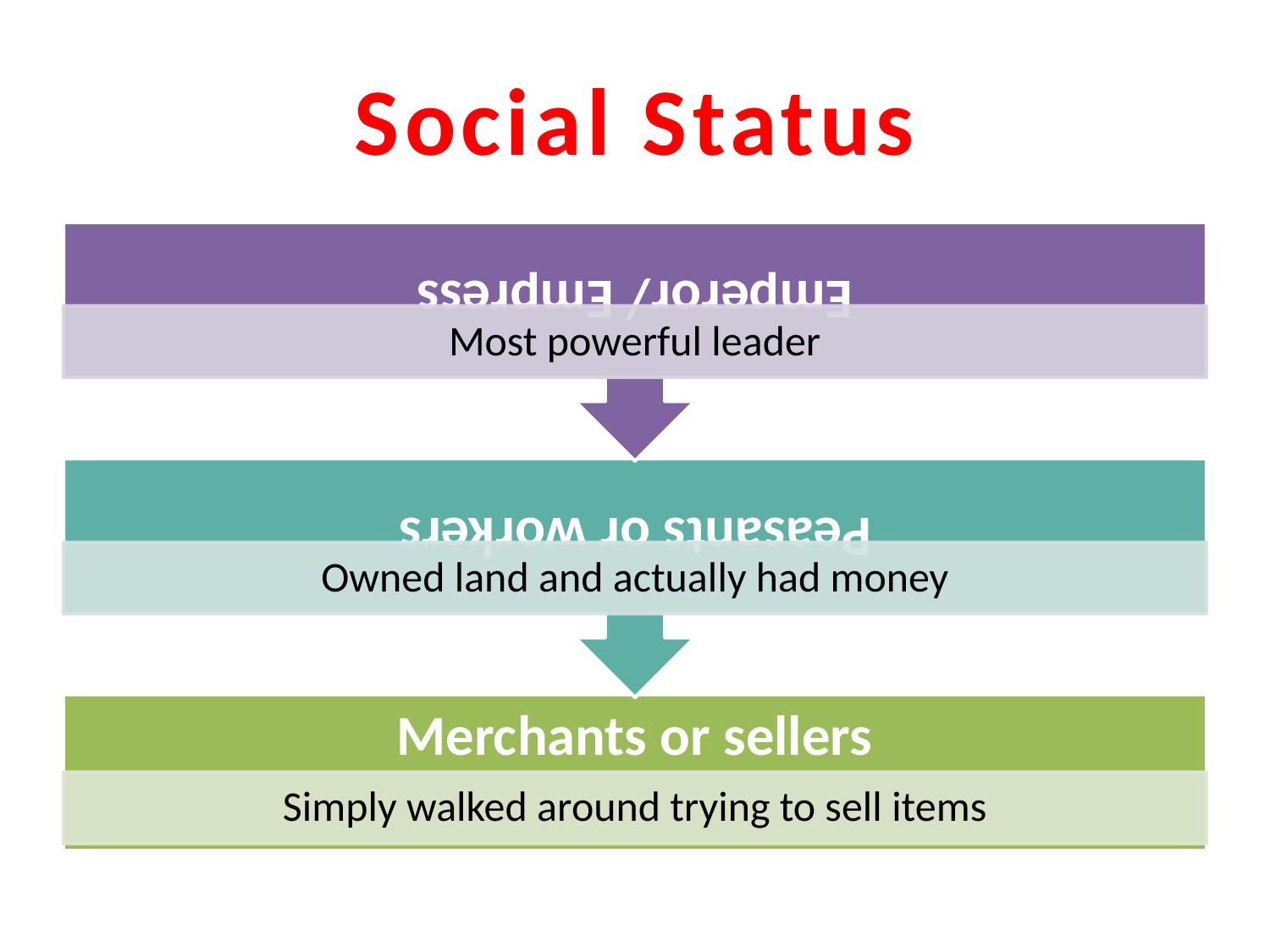

# Social Status
Merchants or sellers
Simply walked around trying to sell items
Peasants or workers
Owned land and actually had money
Emperor/ Empress
Most powerful leader